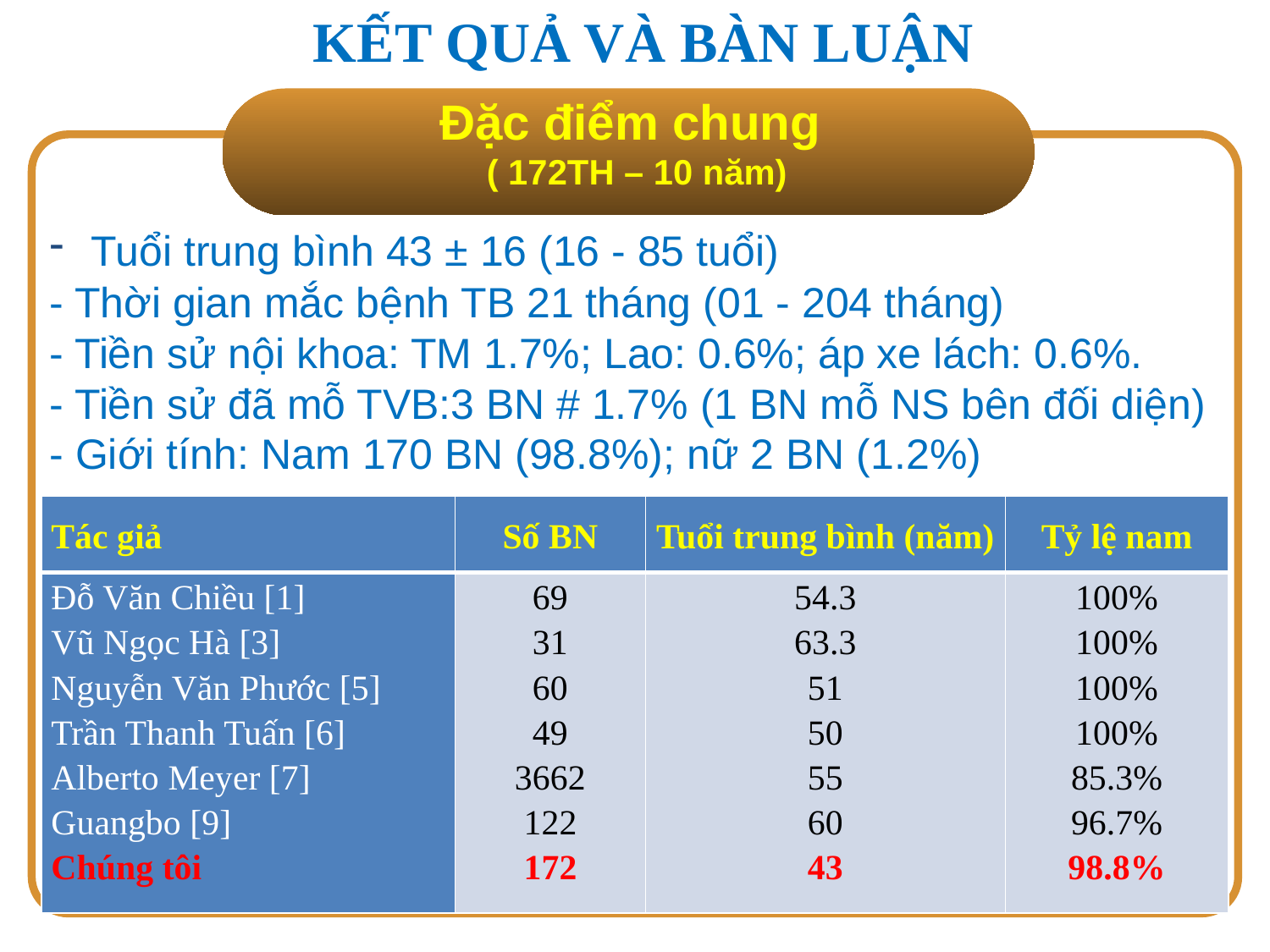

KẾT QUẢ VÀ BÀN LUẬN
Đặc điểm chung
( 172TH – 10 năm)

 Tuổi trung bình 43 ± 16 (16 - 85 tuổi)
- Thời gian mắc bệnh TB 21 tháng (01 - 204 tháng)
- Tiền sử nội khoa: TM 1.7%; Lao: 0.6%; áp xe lách: 0.6%.
- Tiền sử đã mỗ TVB:3 BN # 1.7% (1 BN mỗ NS bên đối diện)
- Giới tính: Nam 170 BN (98.8%); nữ 2 BN (1.2%)
| Tác giả | Số BN | Tuổi trung bình (năm) | Tỷ lệ nam |
| --- | --- | --- | --- |
| Đỗ Văn Chiều [1] Vũ Ngọc Hà [3] Nguyễn Văn Phước [5] Trần Thanh Tuấn [6] Alberto Meyer [7] Guangbo [9] Chúng tôi | 69 31 60 49 3662 122 172 | 54.3 63.3 51 50 55 60 43 | 100% 100% 100% 100% 85.3% 96.7% 98.8% |